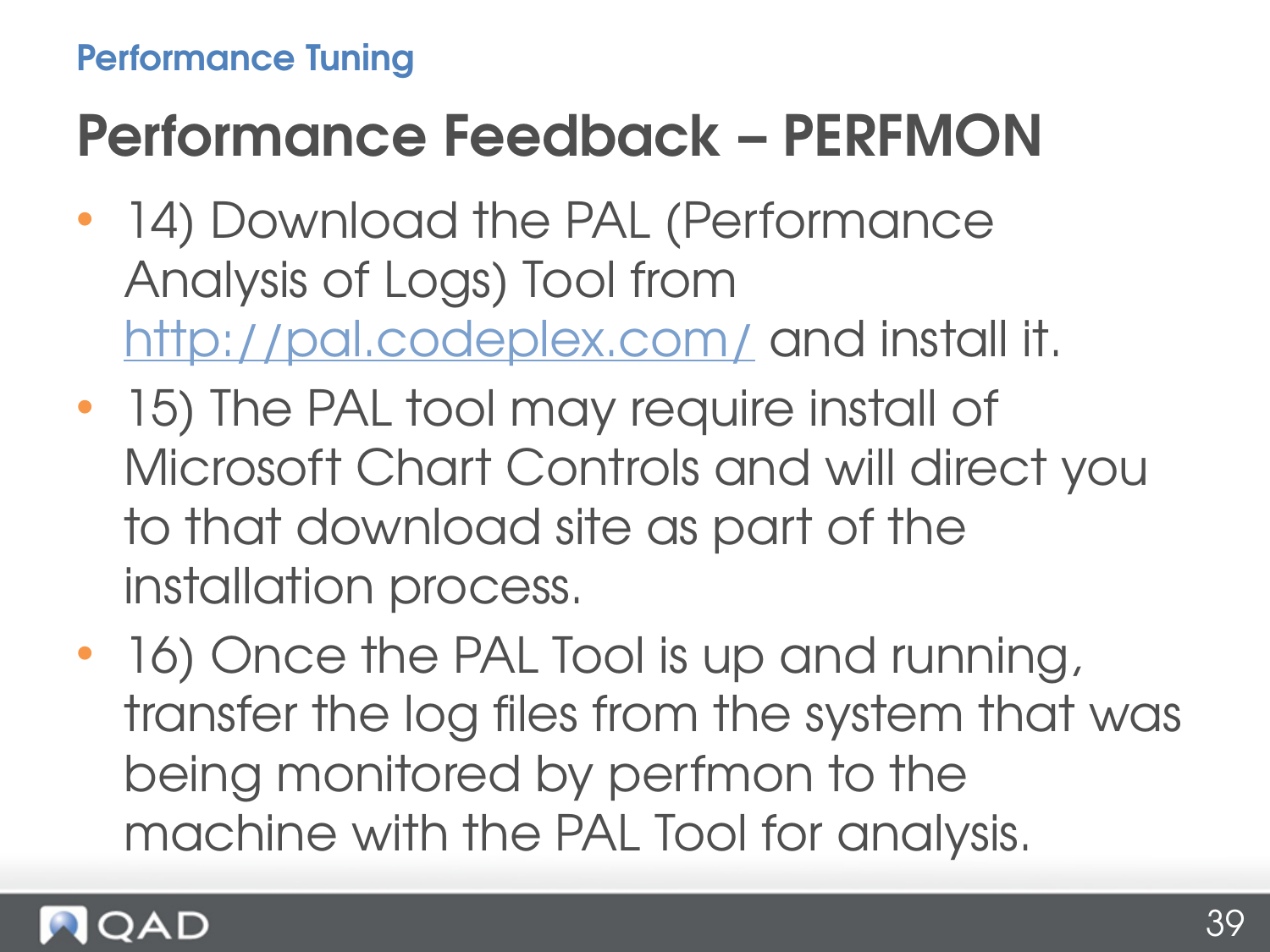

Performance Tuning
# Performance Feedback – PERFMON
14) Download the PAL (Performance Analysis of Logs) Tool from http://pal.codeplex.com/ and install it.
15) The PAL tool may require install of Microsoft Chart Controls and will direct you to that download site as part of the installation process.
16) Once the PAL Tool is up and running, transfer the log files from the system that was being monitored by perfmon to the machine with the PAL Tool for analysis.

39